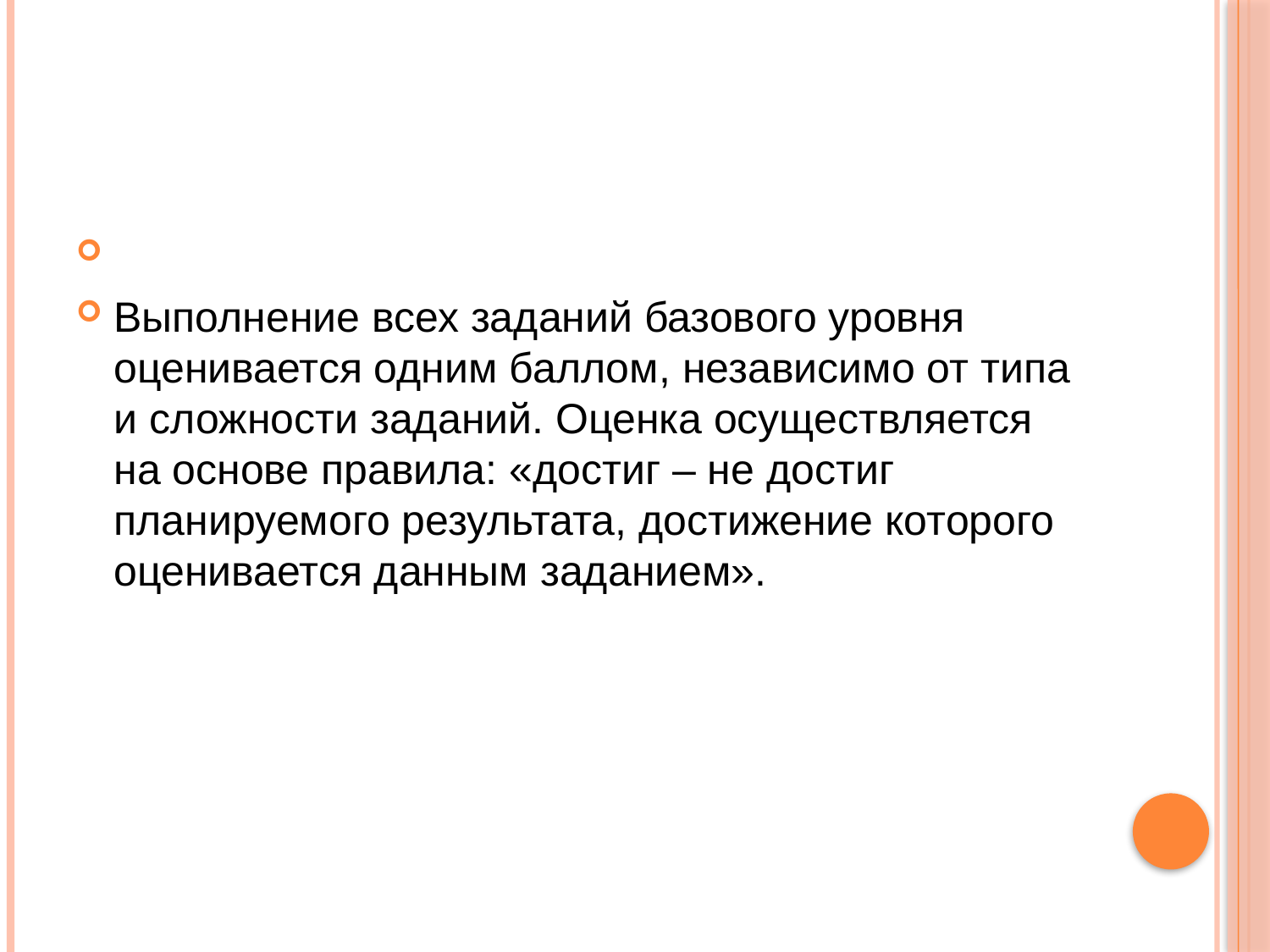

#

Выполнение всех заданий базового уровня оценивается одним баллом, независимо от типа и сложности заданий. Оценка осуществляется на основе правила: «достиг – не достиг планируемого результата, достижение которого оценивается данным заданием».